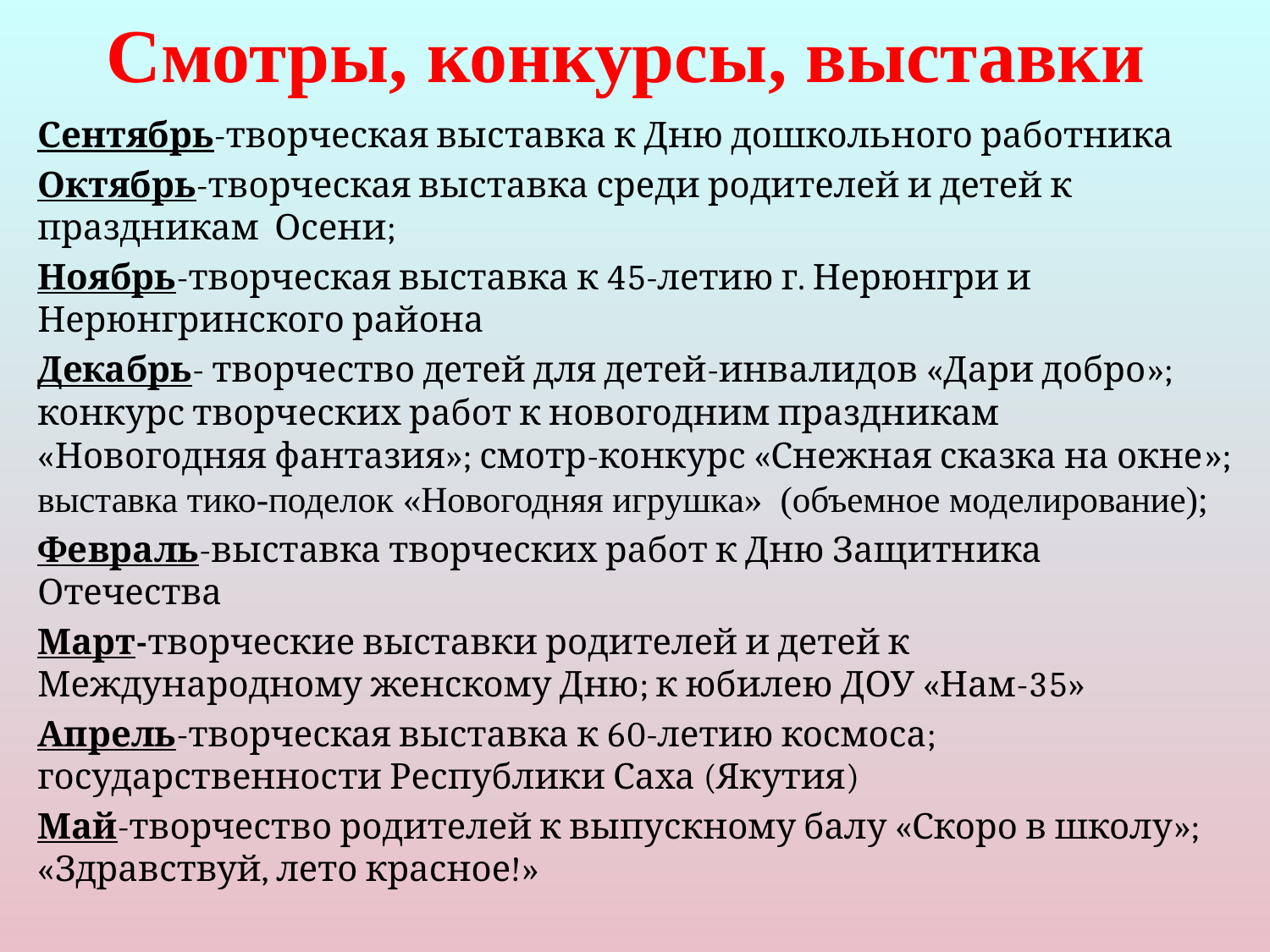

# Смотры, конкурсы, выставки
Сентябрь-творческая выставка к Дню дошкольного работника
Октябрь-творческая выставка среди родителей и детей к праздникам  Осени;
Ноябрь-творческая выставка к 45-летию г. Нерюнгри и Нерюнгринского района
Декабрь- творчество детей для детей-инвалидов «Дари добро»; конкурс творческих работ к новогодним праздникам «Новогодняя фантазия»; смотр-конкурс «Снежная сказка на окне»; выставка тико-поделок «Новогодняя игрушка»  (объемное моделирование);
Февраль-выставка творческих работ к Дню Защитника Отечества
Март-творческие выставки родителей и детей к Международному женскому Дню; к юбилею ДОУ «Нам-35»
Апрель-творческая выставка к 60-летию космоса; государственности Республики Саха (Якутия)
Май-творчество родителей к выпускному балу «Скоро в школу»; «Здравствуй, лето красное!»